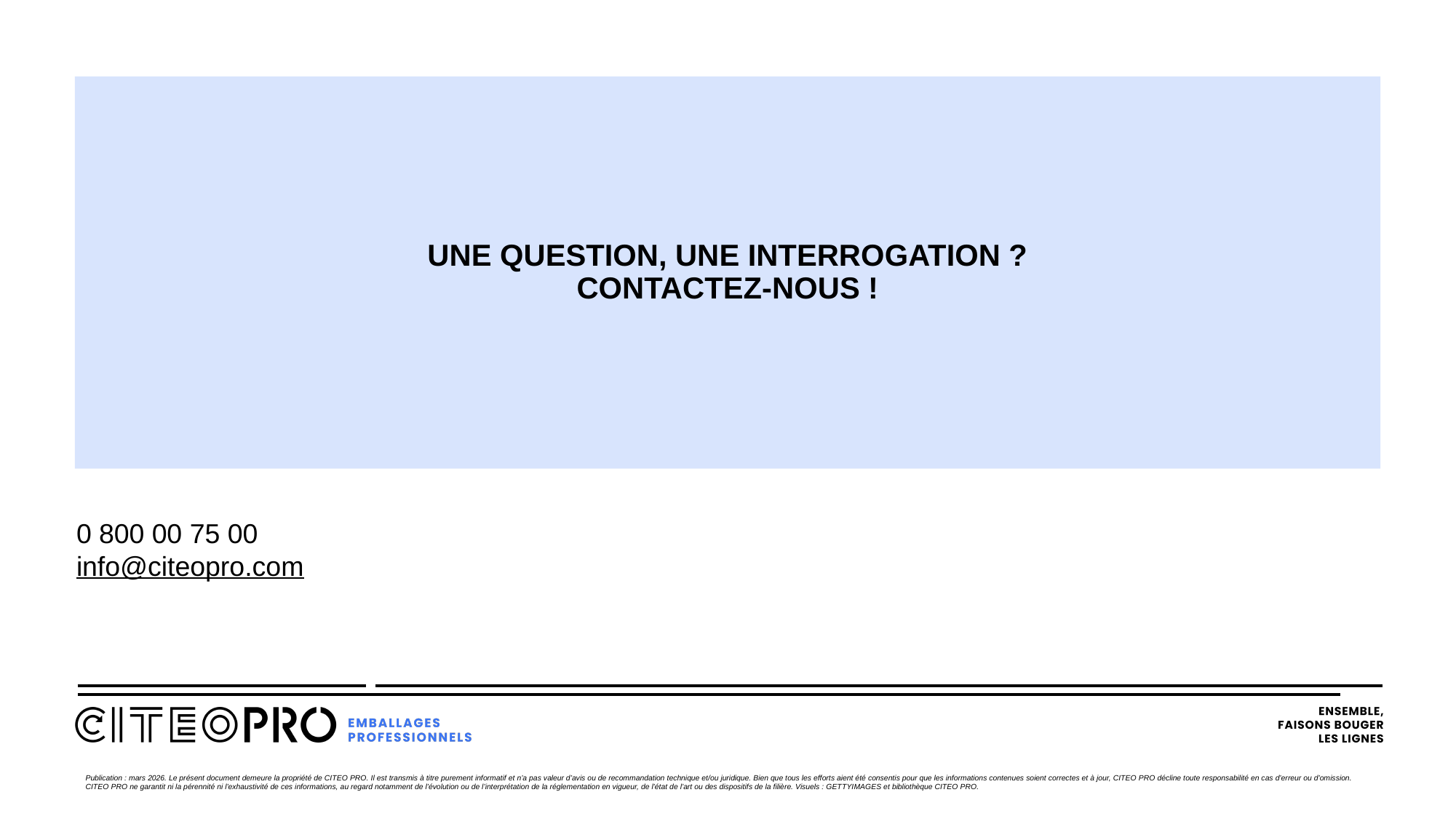

# Une question, une interrogation ? Contactez-nous !
0 800 00 75 00
info@citeopro.com

Publication : mars 2026. Le présent document demeure la propriété de CITEO PRO. Il est transmis à titre purement informatif et n’a pas valeur d’avis ou de recommandation technique et/ou juridique. Bien que tous les efforts aient été consentis pour que les informations contenues soient correctes et à jour, CITEO PRO décline toute responsabilité en cas d’erreur ou d’omission. CITEO PRO ne garantit ni la pérennité ni l’exhaustivité de ces informations, au regard notamment de l’évolution ou de l’interprétation de la réglementation en vigueur, de l’état de l’art ou des dispositifs de la filière. Visuels : GETTYIMAGES et bibliothèque CITEO PRO.
Auteur : Nom(s) - Direction / Pôle | 05/05/2025 | Nom du document  | Choisissez un niveau de diffusion
26/03/2026
10